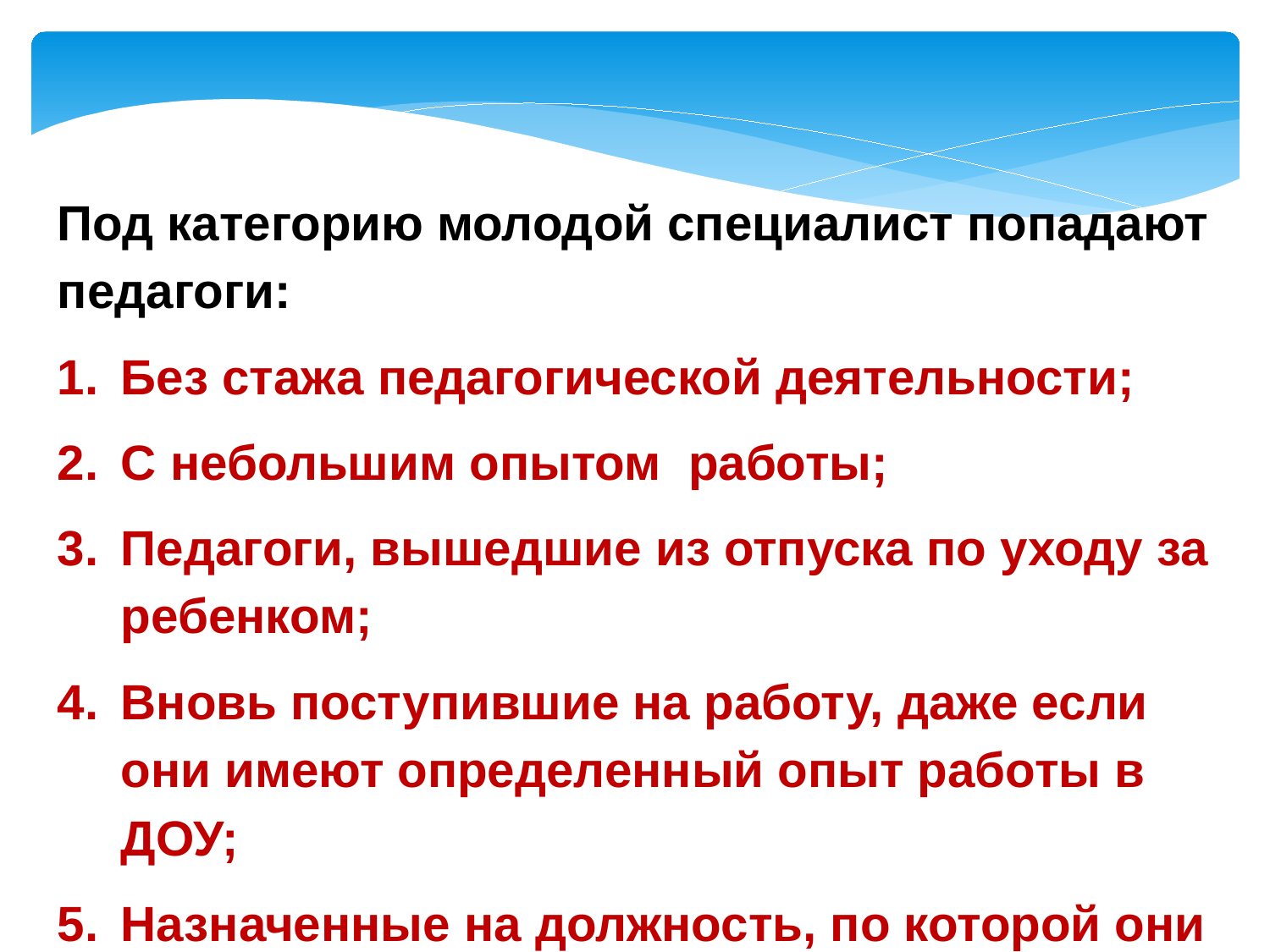

Под категорию молодой специалист попадают педагоги:
Без стажа педагогической деятельности;
С небольшим опытом  работы;
Педагоги, вышедшие из отпуска по уходу за ребенком;
Вновь поступившие на работу, даже если они имеют определенный опыт работы в ДОУ;
Назначенные на должность, по которой они не имеют опыта работы.